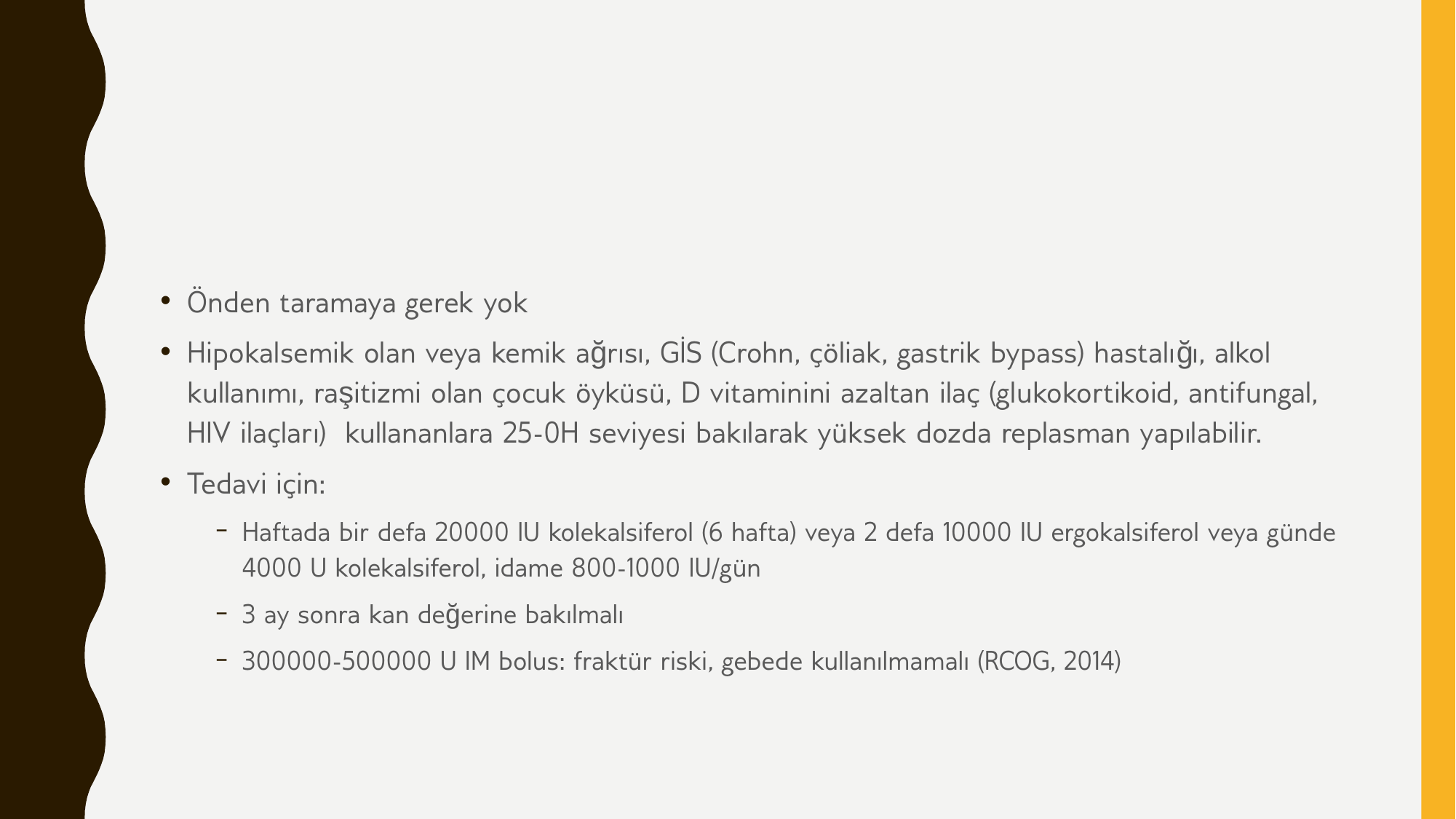

#
Önden taramaya gerek yok
Hipokalsemik olan veya kemik ağrısı, GİS (Crohn, çöliak, gastrik bypass) hastalığı, alkol kullanımı, raşitizmi olan çocuk öyküsü, D vitaminini azaltan ilaç (glukokortikoid, antifungal, HIV ilaçları)  kullananlara 25-0H seviyesi bakılarak yüksek dozda replasman yapılabilir.
Tedavi için:
Haftada bir defa 20000 IU kolekalsiferol (6 hafta) veya 2 defa 10000 IU ergokalsiferol veya günde 4000 U kolekalsiferol, idame 800-1000 IU/gün
3 ay sonra kan değerine bakılmalı
300000-500000 U IM bolus: fraktür riski, gebede kullanılmamalı (RCOG, 2014)